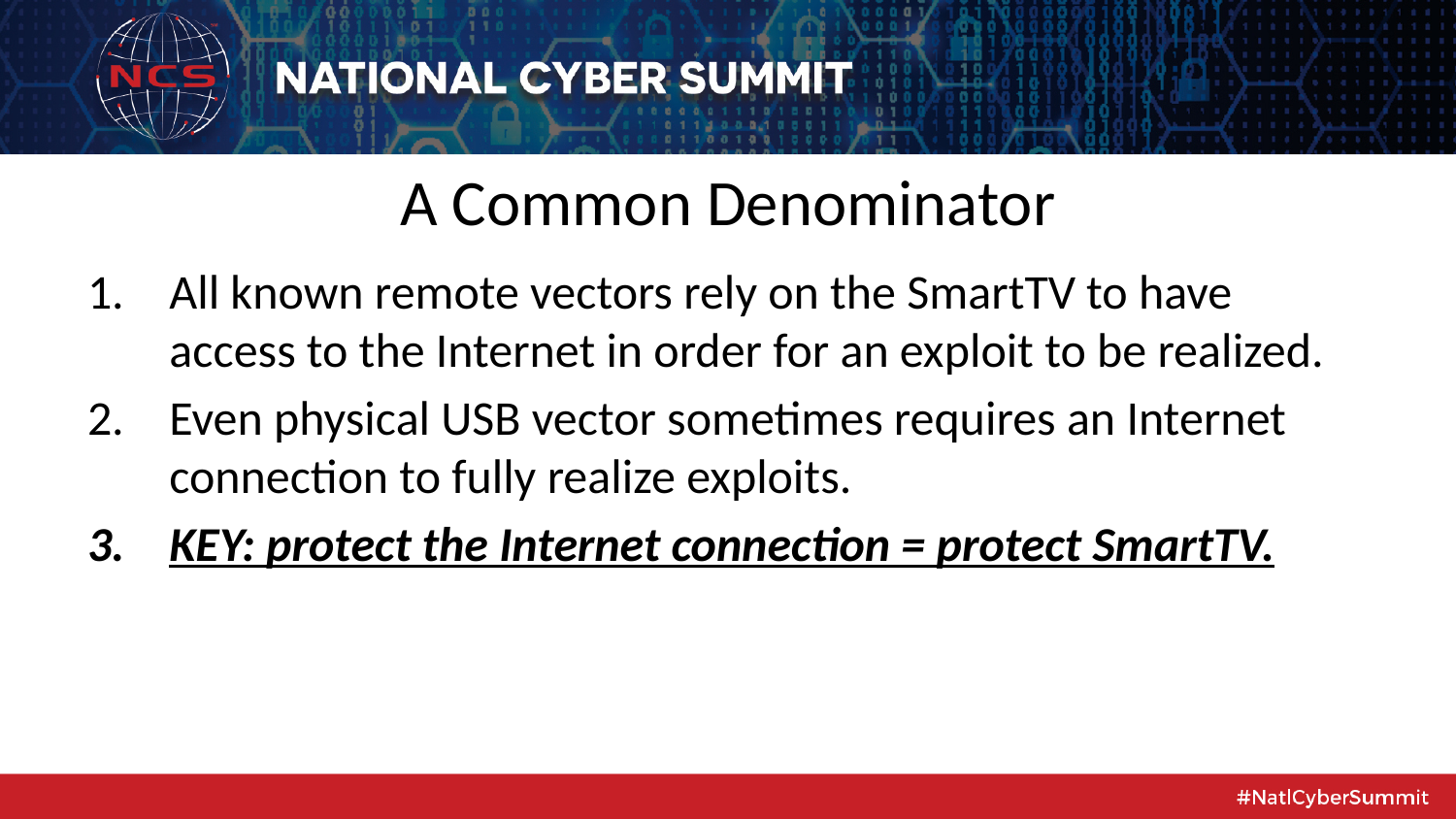

A Common Denominator
All known remote vectors rely on the SmartTV to have access to the Internet in order for an exploit to be realized.
Even physical USB vector sometimes requires an Internet connection to fully realize exploits.
KEY: protect the Internet connection = protect SmartTV.